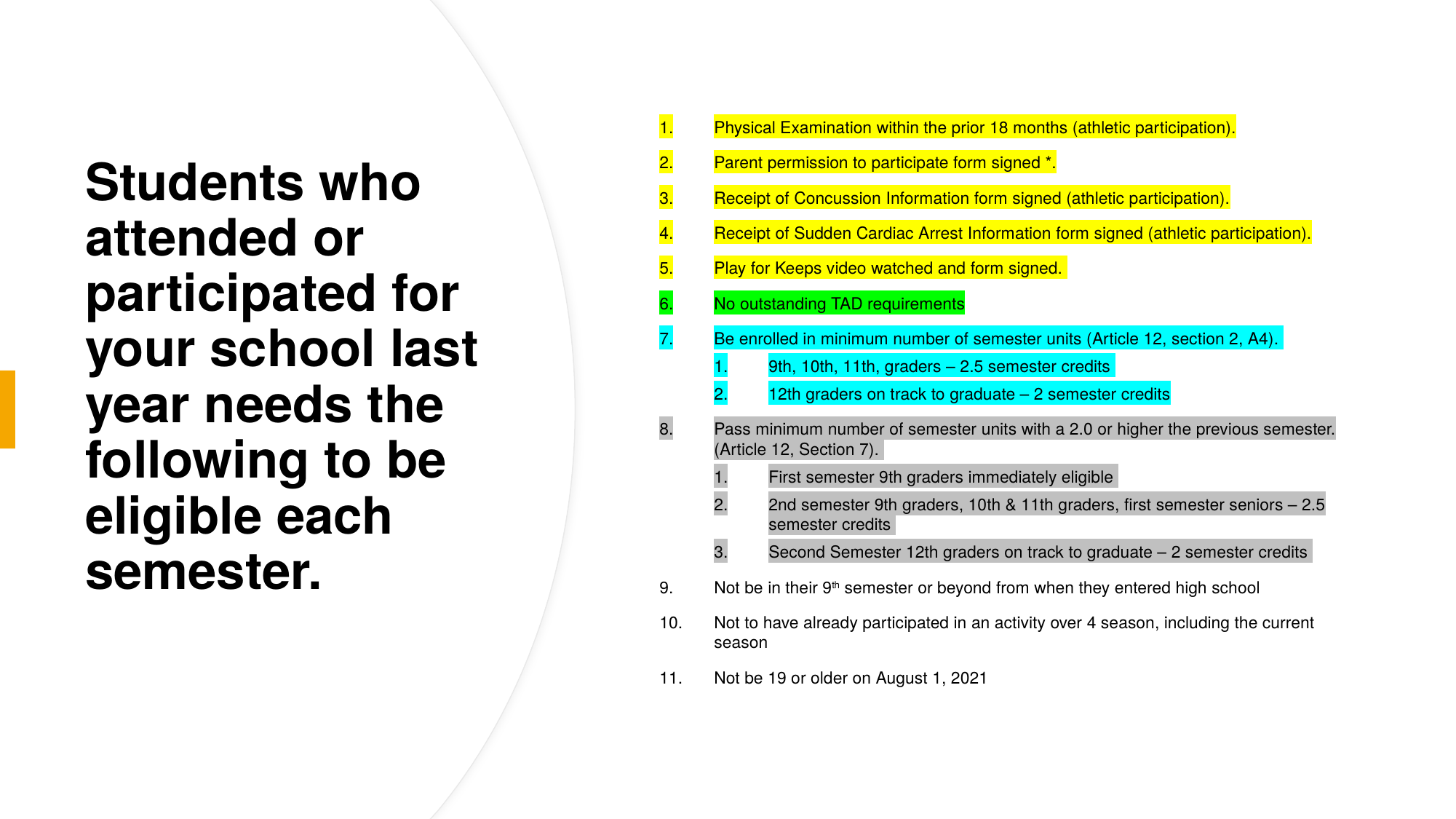

Physical Examination within the prior 18 months (athletic participation).
Parent permission to participate form signed *.
Receipt of Concussion Information form signed (athletic participation).
Receipt of Sudden Cardiac Arrest Information form signed (athletic participation).
Play for Keeps video watched and form signed.
No outstanding TAD requirements
Be enrolled in minimum number of semester units (Article 12, section 2, A4).
9th, 10th, 11th, graders – 2.5 semester credits
12th graders on track to graduate – 2 semester credits
Pass minimum number of semester units with a 2.0 or higher the previous semester. (Article 12, Section 7).
First semester 9th graders immediately eligible
2nd semester 9th graders, 10th & 11th graders, first semester seniors – 2.5 semester credits
Second Semester 12th graders on track to graduate – 2 semester credits
Not be in their 9th semester or beyond from when they entered high school
Not to have already participated in an activity over 4 season, including the current season
Not be 19 or older on August 1, 2021

# Students who attended or participated for your school last year needs the following to be eligible each semester.